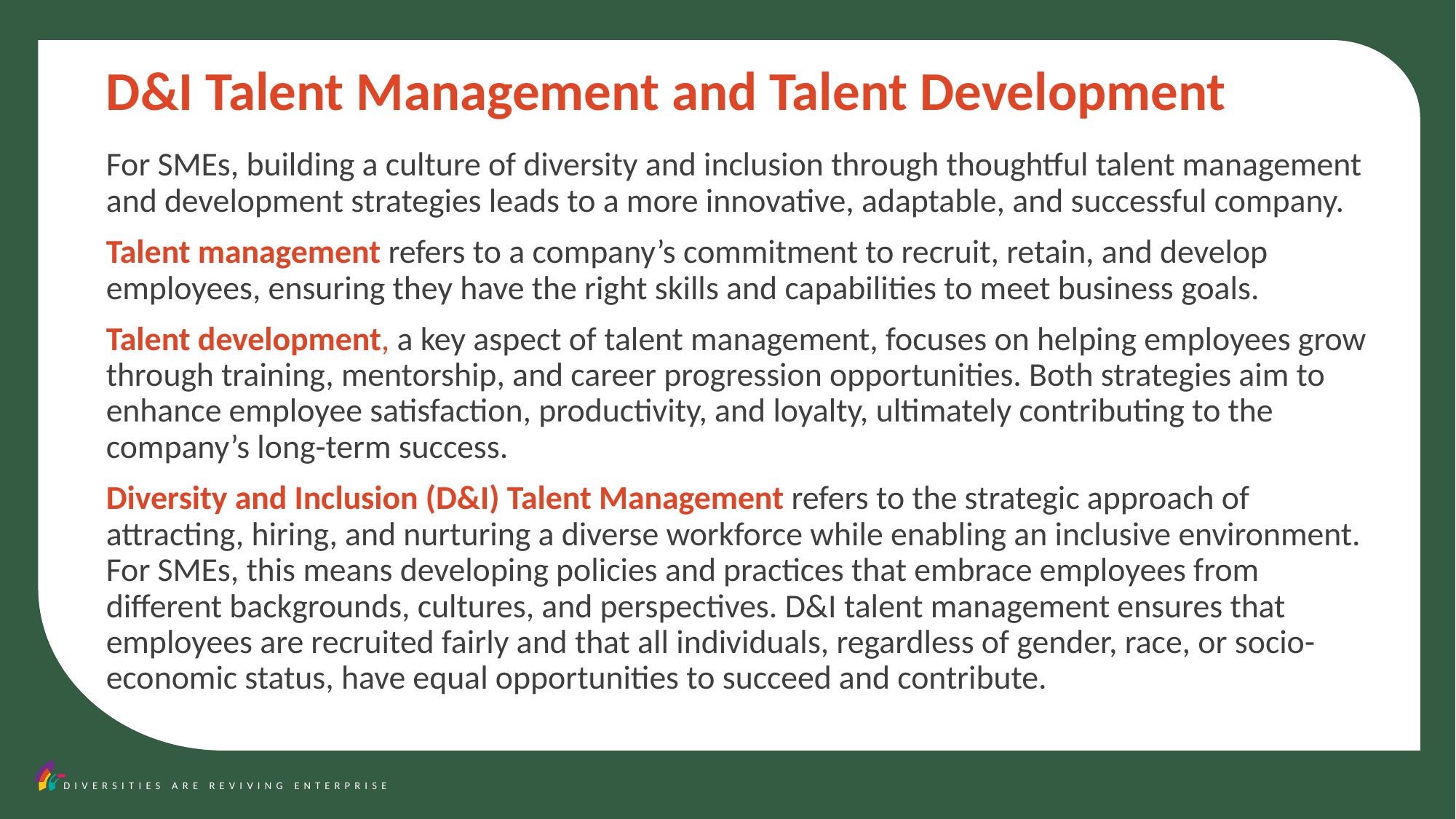

D&I Talent Management and Talent Development
For SMEs, building a culture of diversity and inclusion through thoughtful talent management and development strategies leads to a more innovative, adaptable, and successful company.
Talent management refers to a company’s commitment to recruit, retain, and develop employees, ensuring they have the right skills and capabilities to meet business goals.
Talent development, a key aspect of talent management, focuses on helping employees grow through training, mentorship, and career progression opportunities. Both strategies aim to enhance employee satisfaction, productivity, and loyalty, ultimately contributing to the company’s long-term success.
Diversity and Inclusion (D&I) Talent Management refers to the strategic approach of attracting, hiring, and nurturing a diverse workforce while enabling an inclusive environment. For SMEs, this means developing policies and practices that embrace employees from different backgrounds, cultures, and perspectives. D&I talent management ensures that employees are recruited fairly and that all individuals, regardless of gender, race, or socio-economic status, have equal opportunities to succeed and contribute.